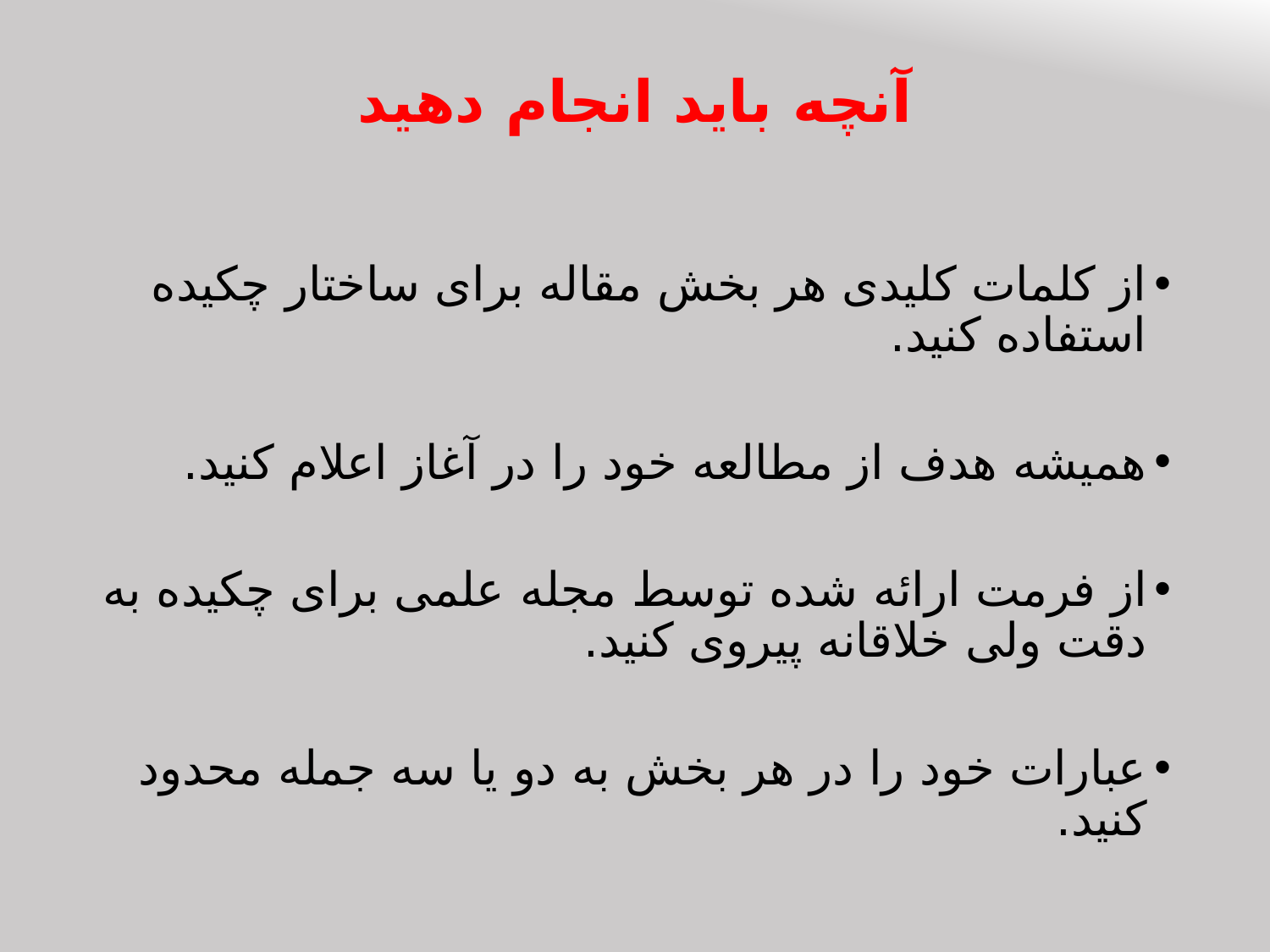

# آنچه باید انجام دهید
از کلمات کلیدی هر بخش مقاله برای ساختار چکیده استفاده کنید.

همیشه هدف از مطالعه خود را در آغاز اعلام کنید.

از فرمت ارائه شده توسط مجله علمی برای چکیده به دقت ولی خلاقانه پیروی کنید.

عبارات خود را در هر بخش به دو یا سه جمله محدود کنید.